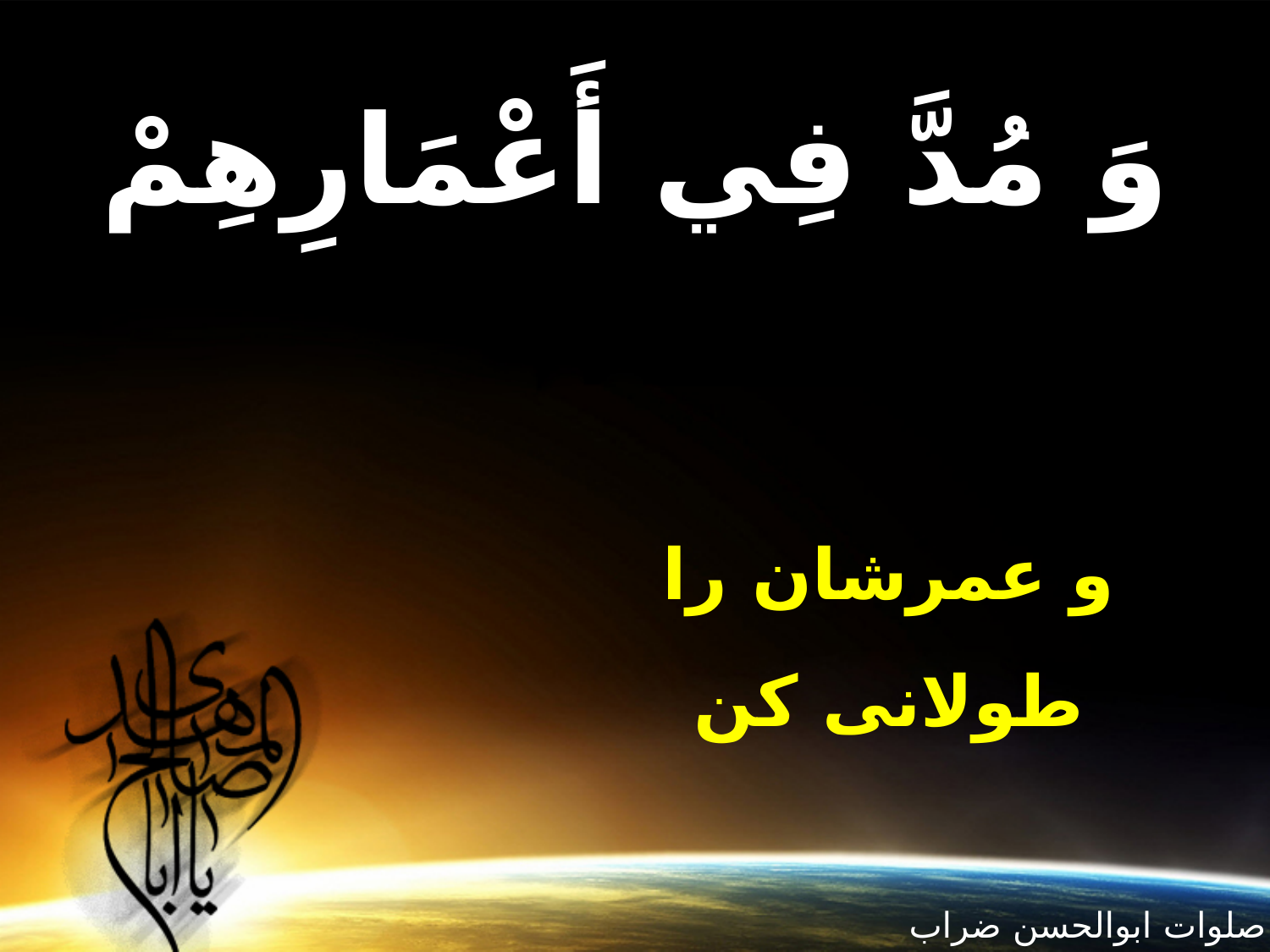

وَ مُدَّ فِي أَعْمَارِهِمْ‏
و عمرشان را طولانى كن‏